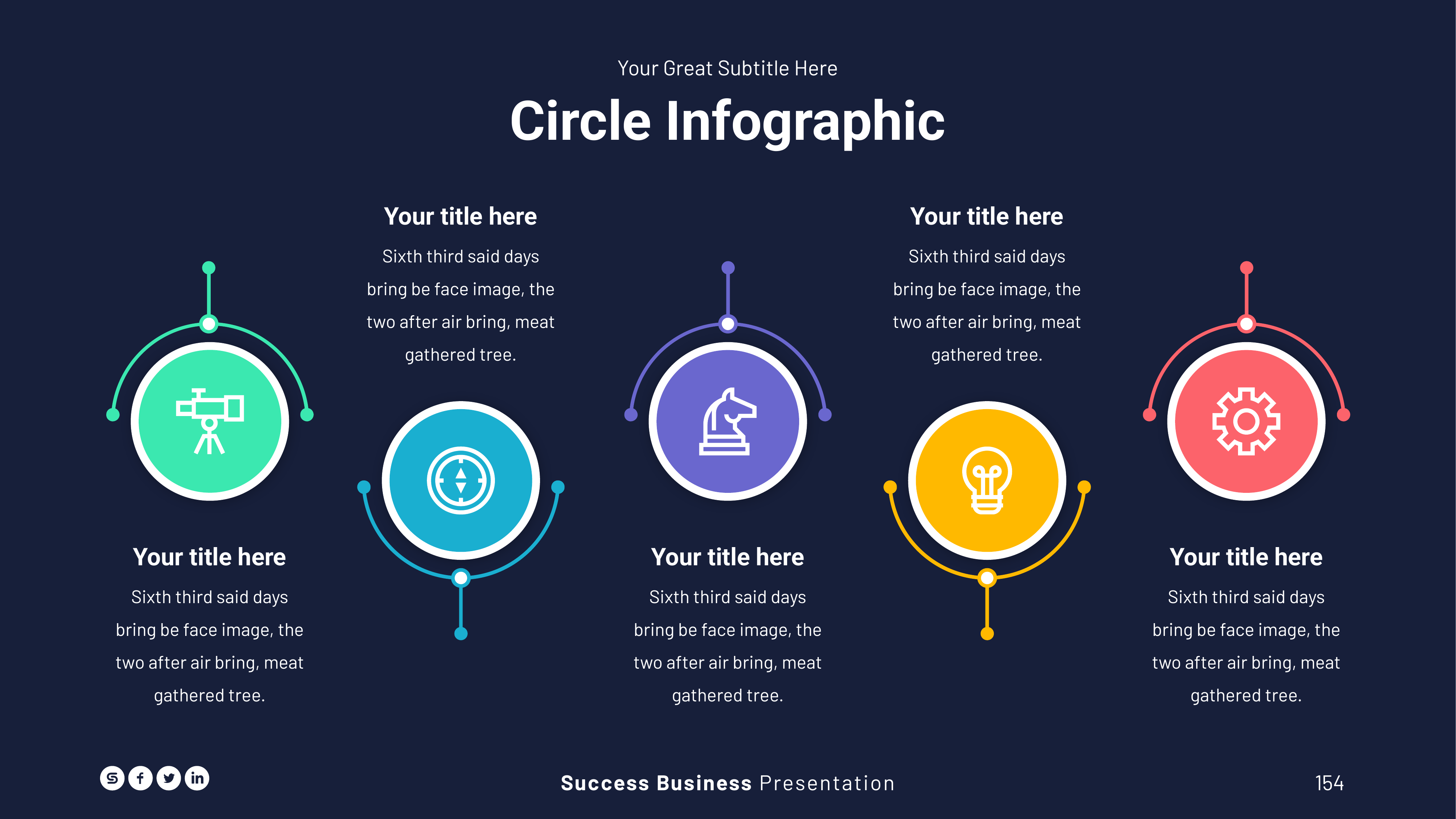

Your Great Subtitle Here
Circle Infographic
Your title here
Sixth third said days bring be face image, the two after air bring, meat gathered tree.
Your title here
Sixth third said days bring be face image, the two after air bring, meat gathered tree.

Your title here
Sixth third said days bring be face image, the two after air bring, meat gathered tree.
Your title here
Sixth third said days bring be face image, the two after air bring, meat gathered tree.
Your title here
Sixth third said days bring be face image, the two after air bring, meat gathered tree.